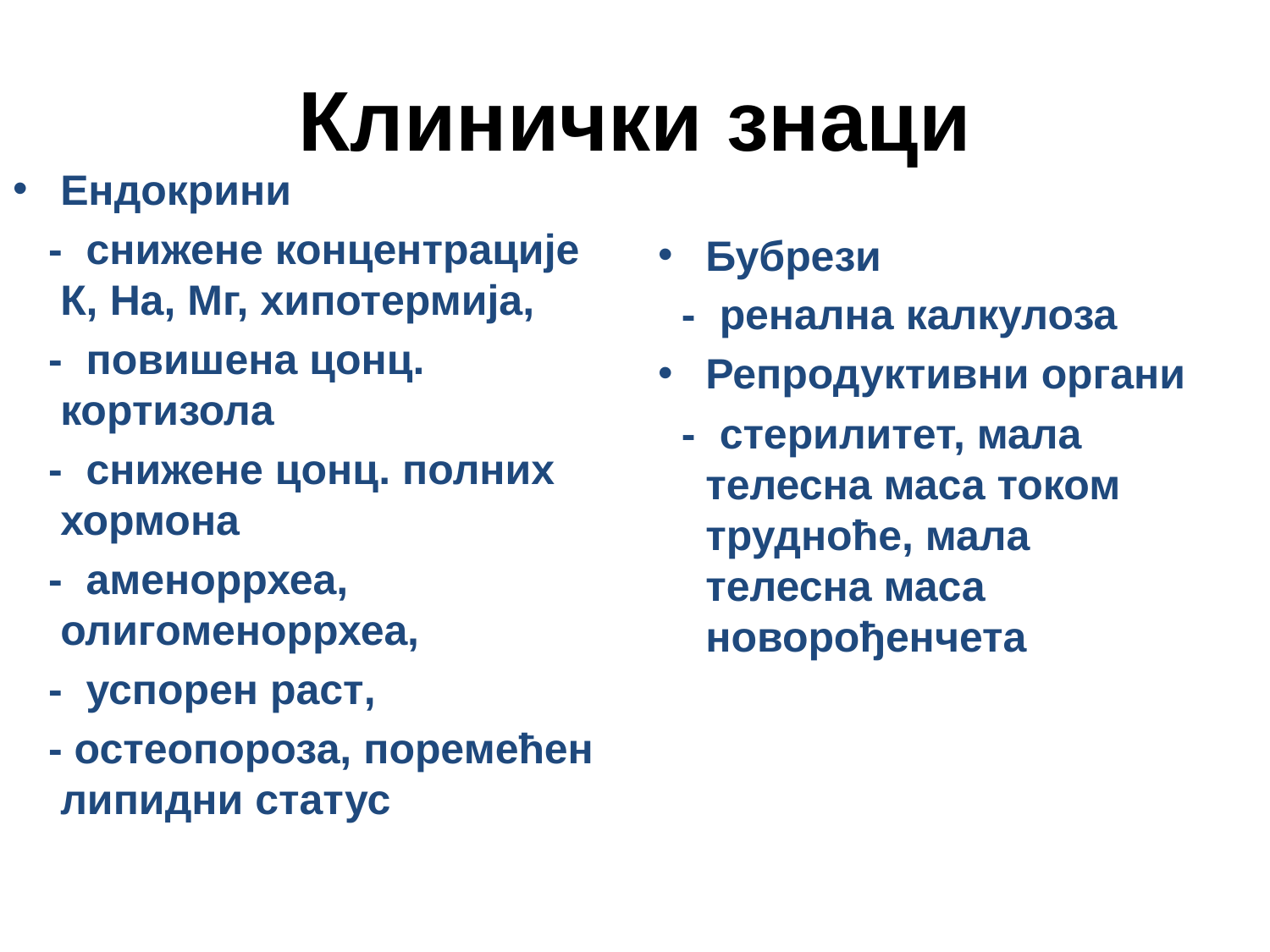

# Клинички знаци
Ендокрини
   -  снижене концентрације К, На, Мг, хипотермија,
   -  повишена цонц. кортизола
   -  снижене цонц. полних хормона
   -  аменоррхеа, олигоменоррхеа,
   -  успорен раст,
   - остеопороза, поремећен липидни статус

Бубрези
  -  ренална калкулоза
Репродуктивни органи
  -  стерилитет, мала телесна маса током трудноће, мала телесна маса новорођенчета